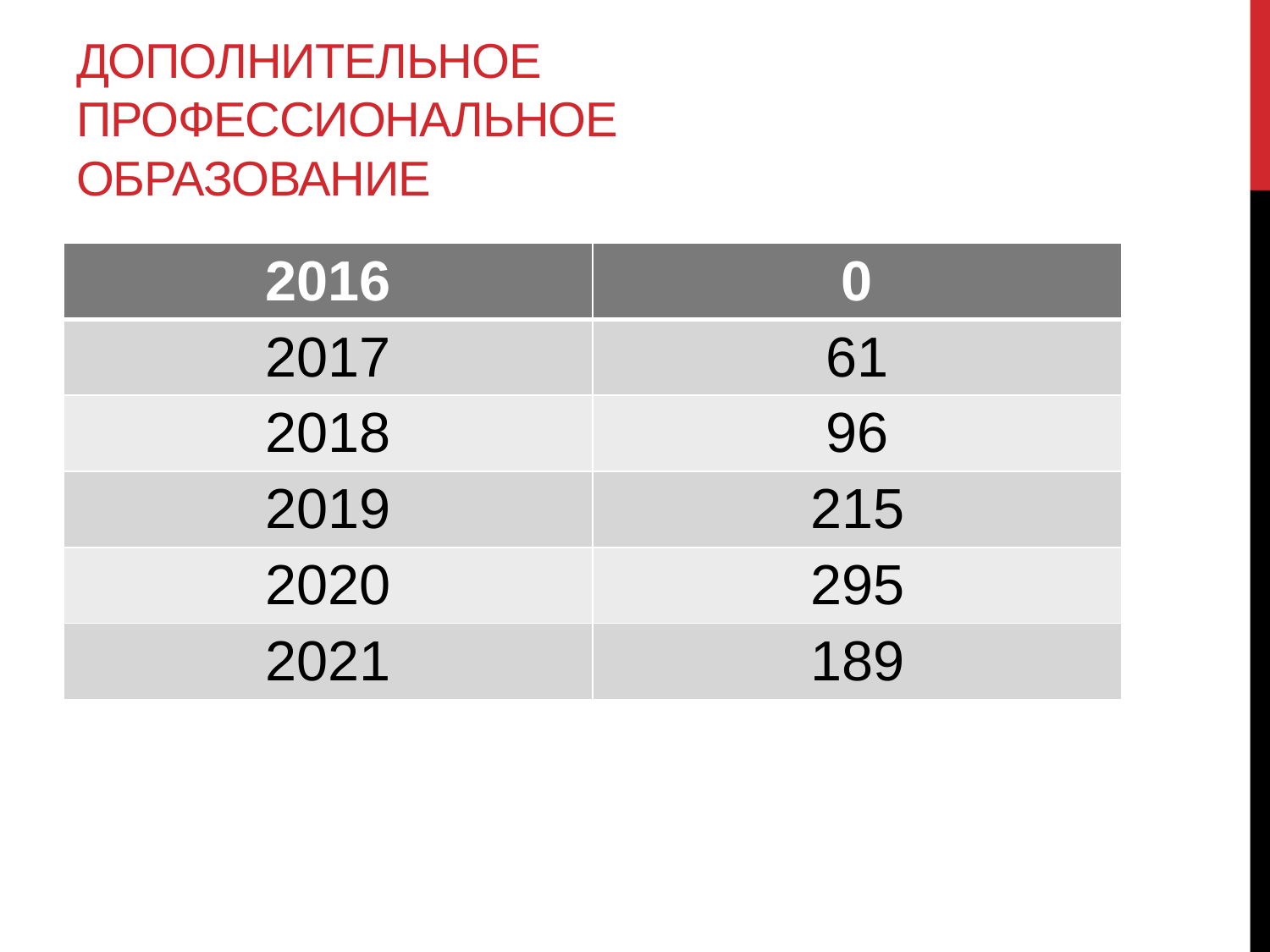

# Дополнительное профессиональное образование
| 2016 | 0 |
| --- | --- |
| 2017 | 61 |
| 2018 | 96 |
| 2019 | 215 |
| 2020 | 295 |
| 2021 | 189 |